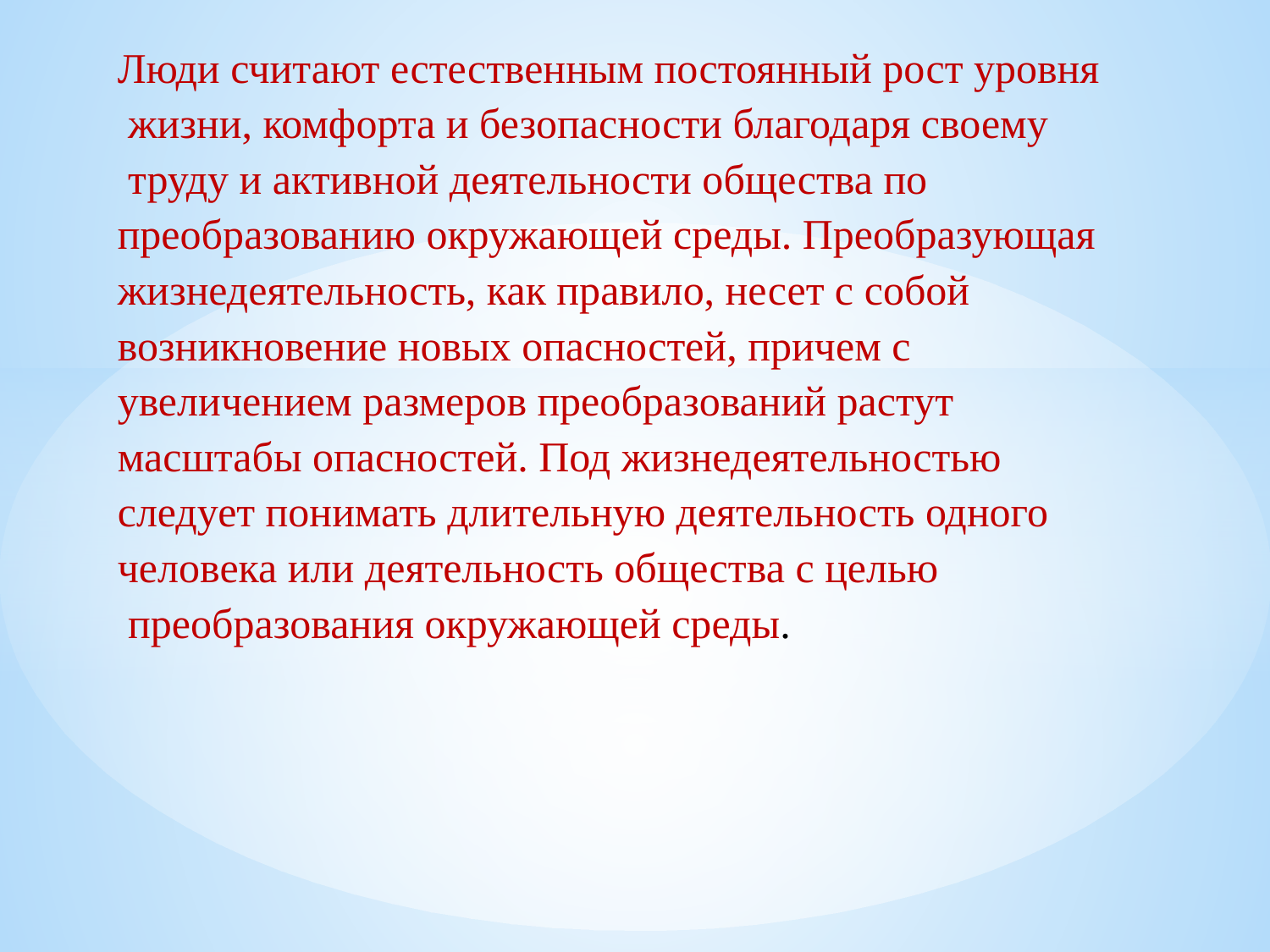

Люди считают естественным постоянный рост уровня
 жизни, комфорта и безопасности благодаря своему
 труду и активной деятельности общества по
преобразованию окружающей среды. Преобразующая
жизнедеятельность, как правило, несет с собой
возникновение новых опасностей, причем с
увеличением размеров преобразований растут
масштабы опасностей. Под жизнедеятельностью
следует понимать длительную деятельность одного
человека или деятельность общества с целью
 преобразования окружающей среды.